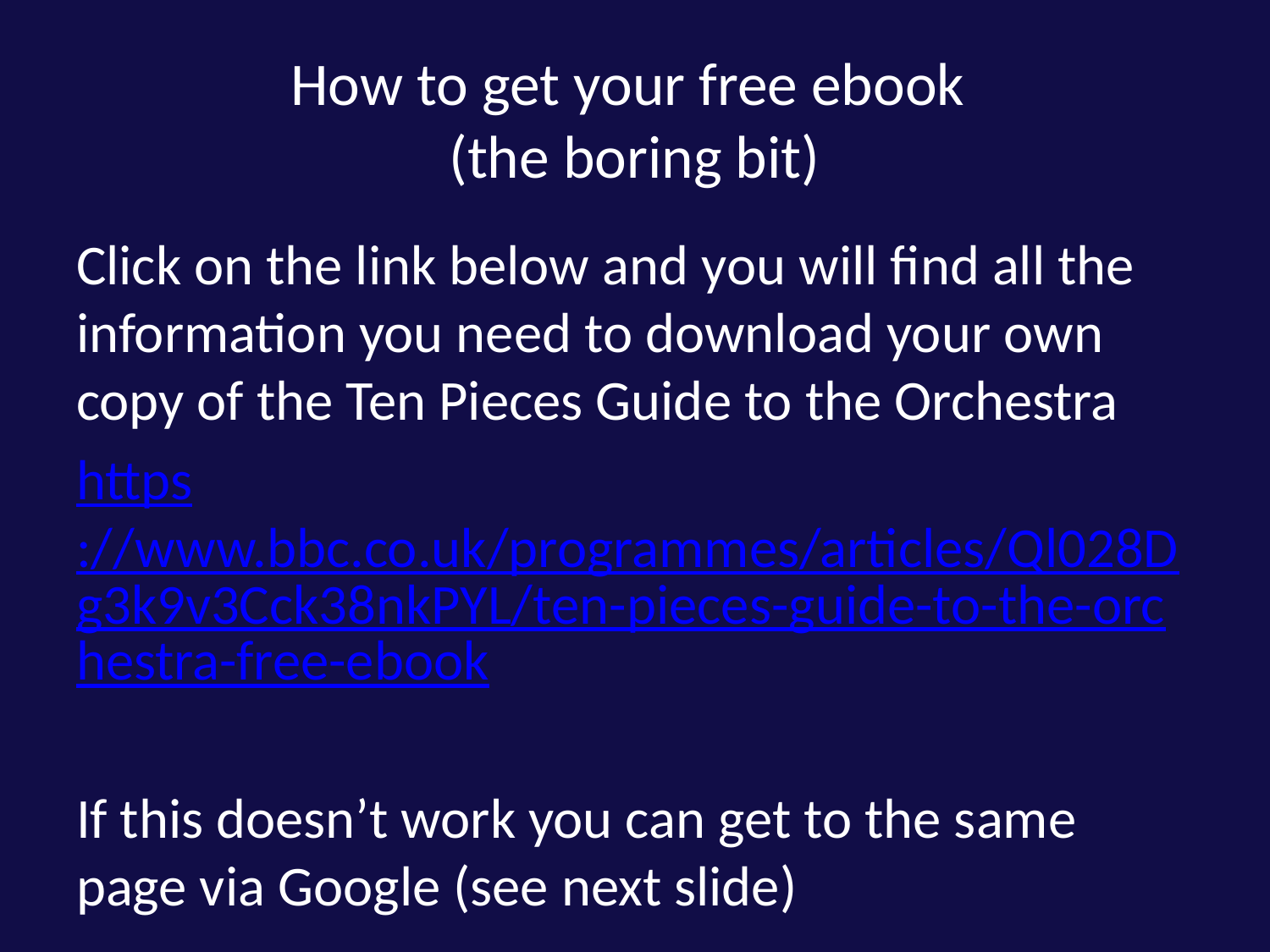

# How to get your free ebook (the boring bit)
Click on the link below and you will find all the information you need to download your own copy of the Ten Pieces Guide to the Orchestra
https://www.bbc.co.uk/programmes/articles/Ql028Dg3k9v3Cck38nkPYL/ten-pieces-guide-to-the-orchestra-free-ebook

If this doesn’t work you can get to the same page via Google (see next slide)